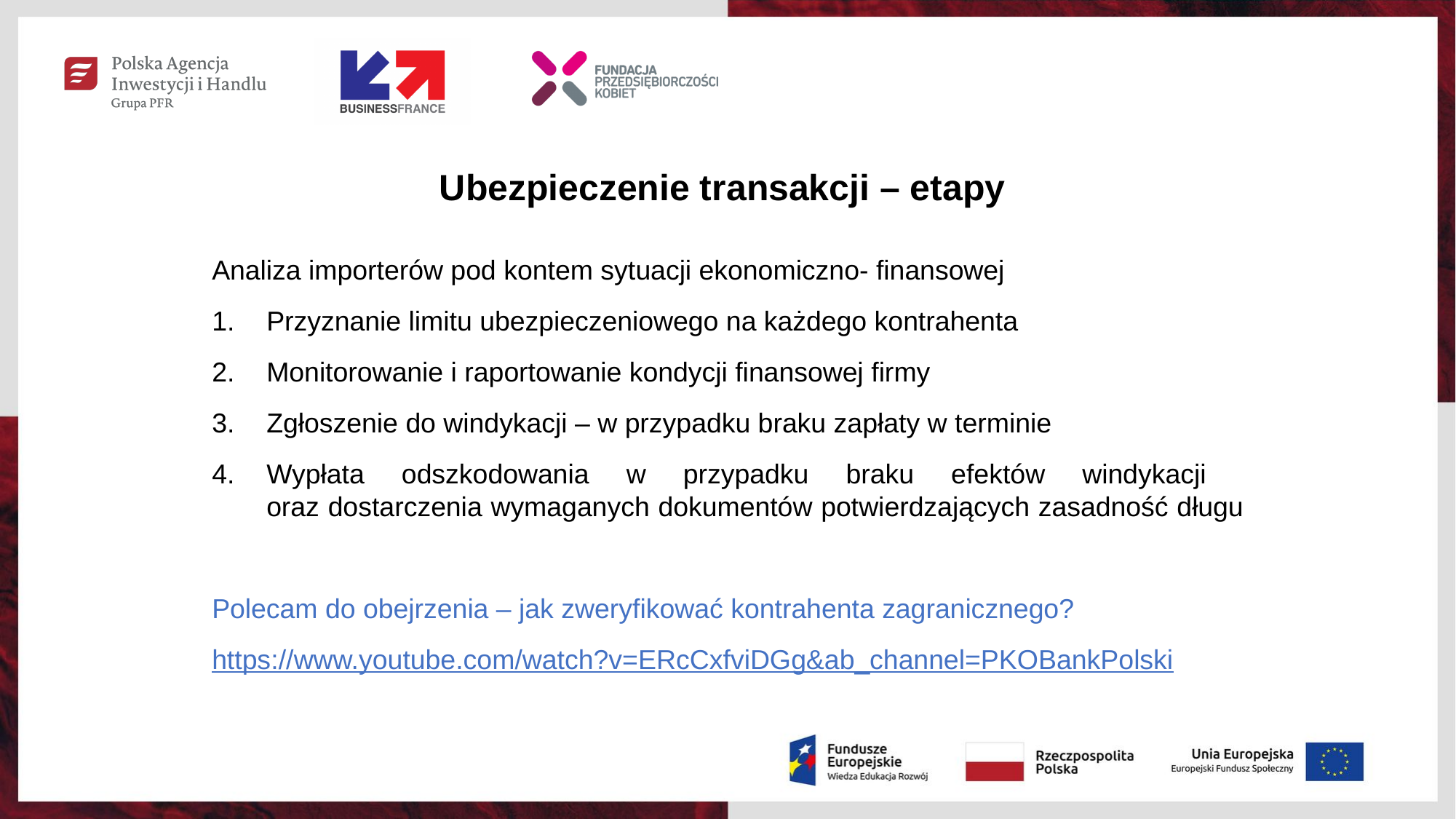

# Ubezpieczenie transakcji – etapy
Analiza importerów pod kontem sytuacji ekonomiczno- finansowej
Przyznanie limitu ubezpieczeniowego na każdego kontrahenta
Monitorowanie i raportowanie kondycji finansowej firmy
Zgłoszenie do windykacji – w przypadku braku zapłaty w terminie
Wypłata odszkodowania w przypadku braku efektów windykacji
oraz dostarczenia wymaganych dokumentów potwierdzających zasadność długu

Polecam do obejrzenia – jak zweryfikować kontrahenta zagranicznego?
https://www.youtube.com/watch?v=ERcCxfviDGg&ab_channel=PKOBankPolski